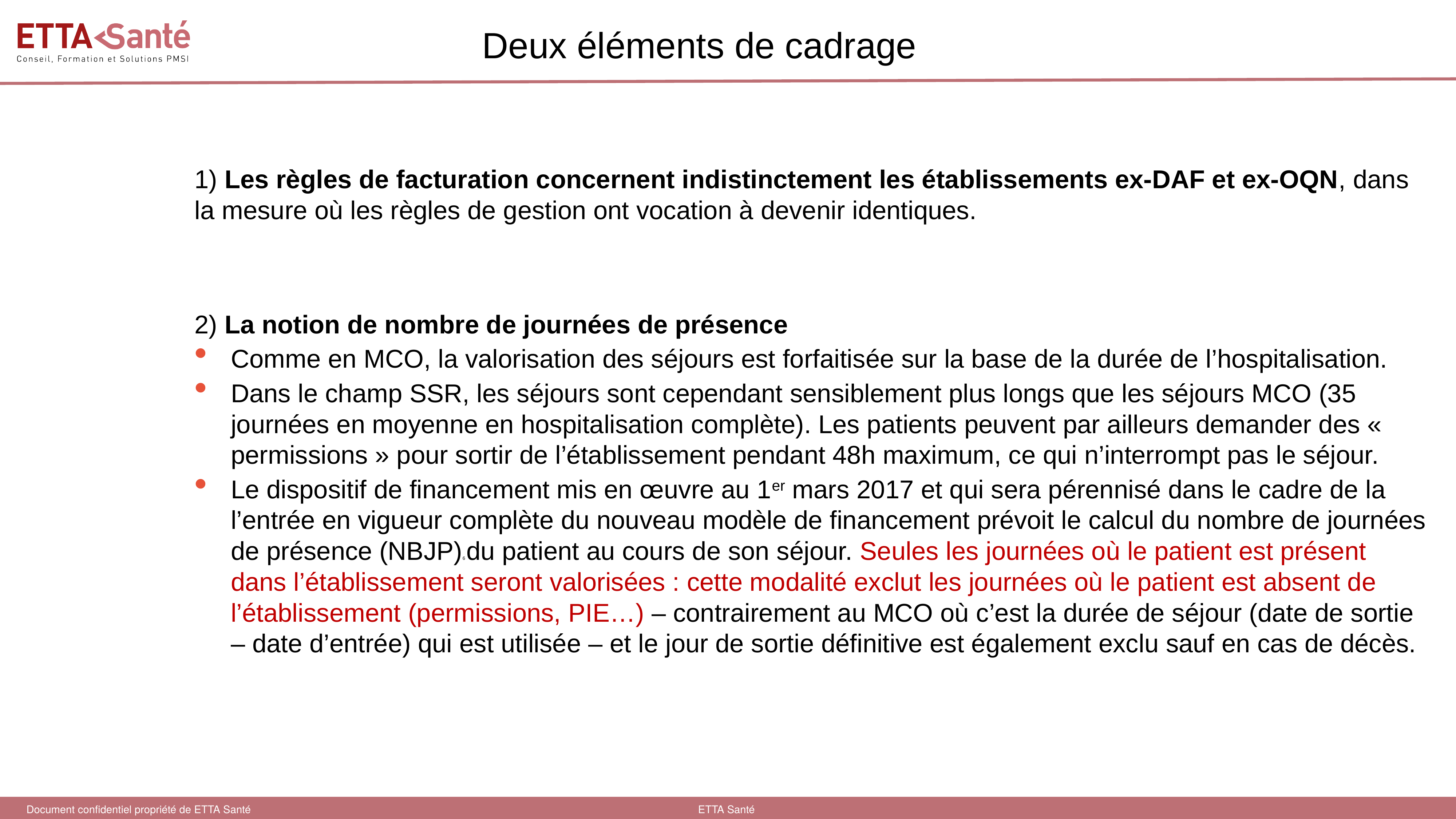

# Deux éléments de cadrage

1) Les règles de facturation concernent indistinctement les établissements ex-DAF et ex-OQN, dans la mesure où les règles de gestion ont vocation à devenir identiques.

2) La notion de nombre de journées de présence
Comme en MCO, la valorisation des séjours est forfaitisée sur la base de la durée de l’hospitalisation.
Dans le champ SSR, les séjours sont cependant sensiblement plus longs que les séjours MCO (35 journées en moyenne en hospitalisation complète). Les patients peuvent par ailleurs demander des « permissions » pour sortir de l’établissement pendant 48h maximum, ce qui n’interrompt pas le séjour.
Le dispositif de financement mis en œuvre au 1er mars 2017 et qui sera pérennisé dans le cadre de la l’entrée en vigueur complète du nouveau modèle de financement prévoit le calcul du nombre de journées de présence (NBJP)6 du patient au cours de son séjour. Seules les journées où le patient est présent dans l’établissement seront valorisées : cette modalité exclut les journées où le patient est absent de l’établissement (permissions, PIE…) – contrairement au MCO où c’est la durée de séjour (date de sortie – date d’entrée) qui est utilisée – et le jour de sortie définitive est également exclu sauf en cas de décès.